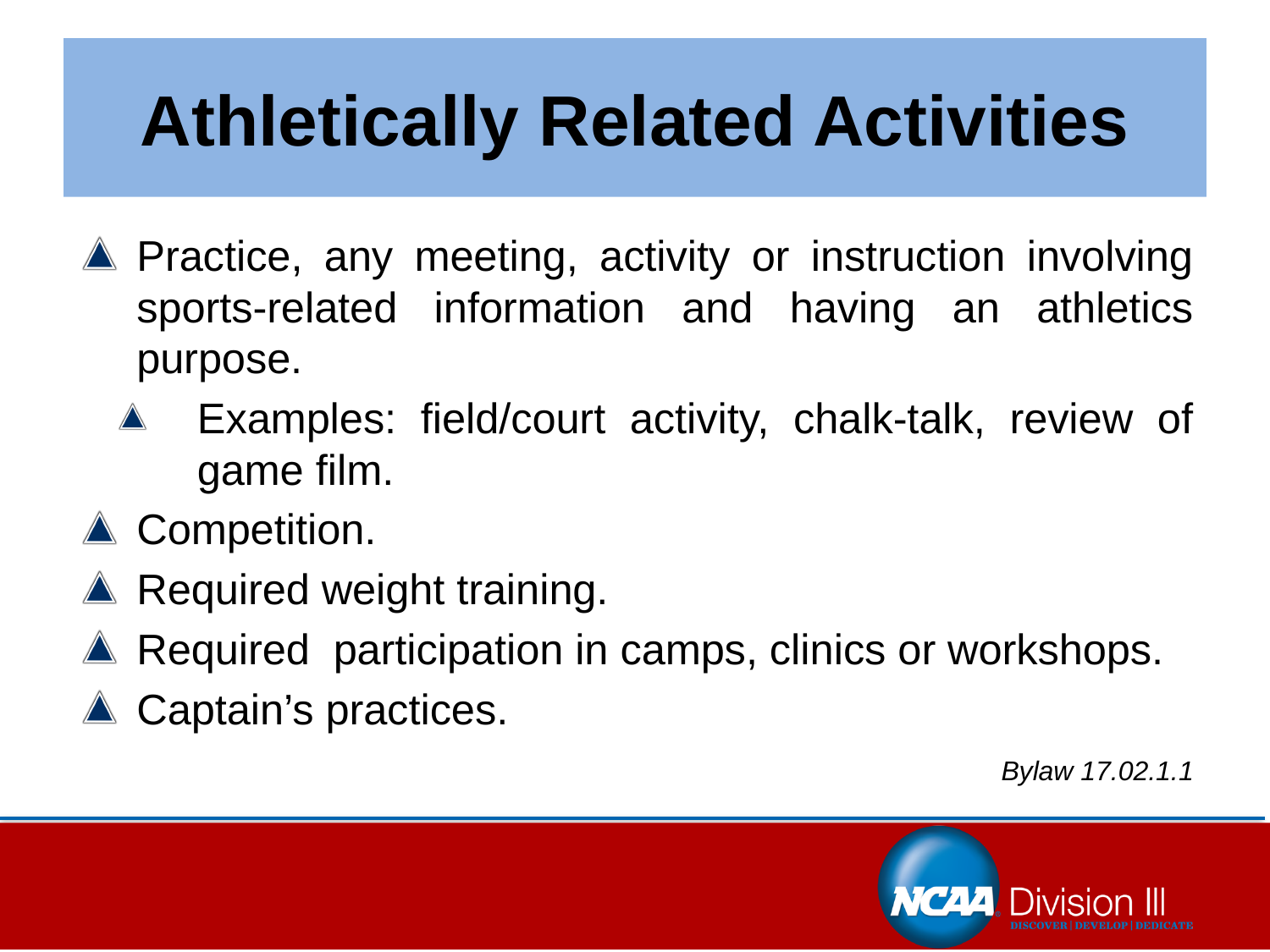

# Athletically Related Activities
Practice, any meeting, activity or instruction involving sports-related information and having an athletics purpose.
Examples: field/court activity, chalk-talk, review of game film.
Competition.
Required weight training.
Required  participation in camps, clinics or workshops.
Captain’s practices.
										Bylaw 17.02.1.1